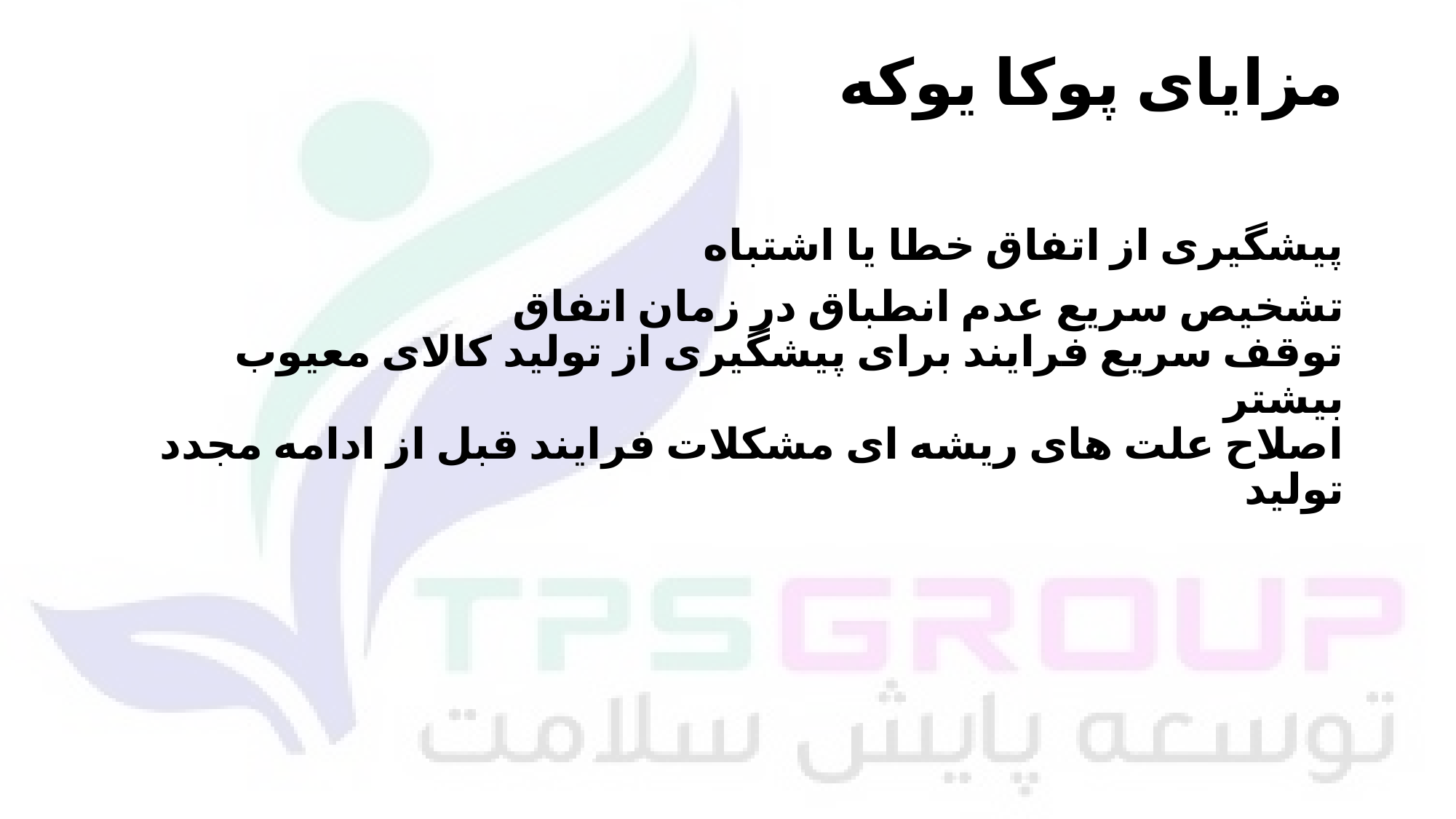

# مزایای پوکا یوکه
پیشگیری از اتفاق خطا یا اشتباه
تشخیص سریع عدم انطباق در زمان اتفاق
توقف سریع فرایند برای پیشگیری از تولید کالای معیوب بیشتر
اصلاح علت های ریشه ای مشکلات فرایند قبل از ادامه مجدد تولید